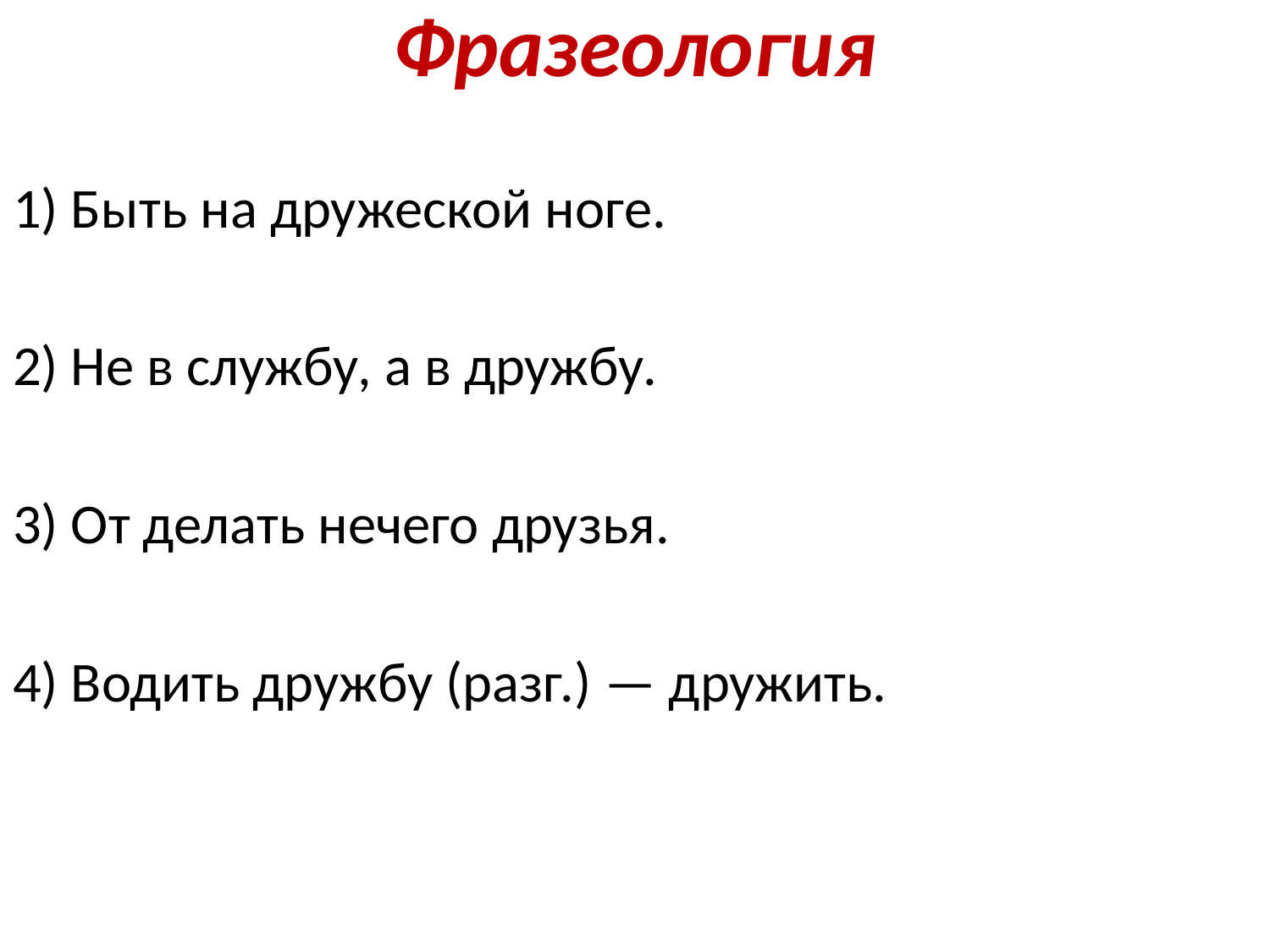

# Фразеология

1) Быть на дружеской ноге.

2) Не в службу, а в дружбу.

3) От делать нечего друзья.

4) Водить дружбу (разг.) — дружить.